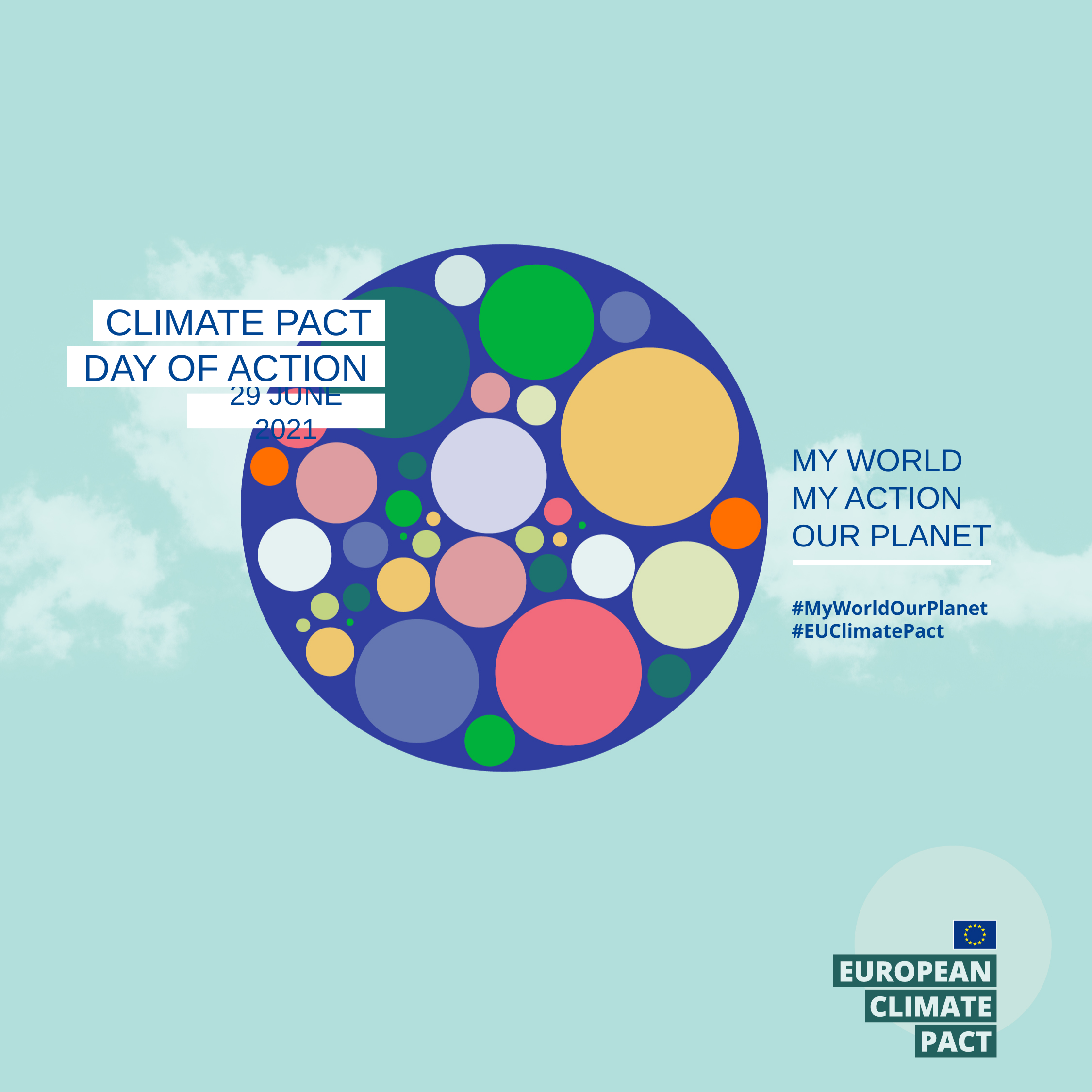

Climate pact
Day of action
29 June 2021
My world
My action
Our planet